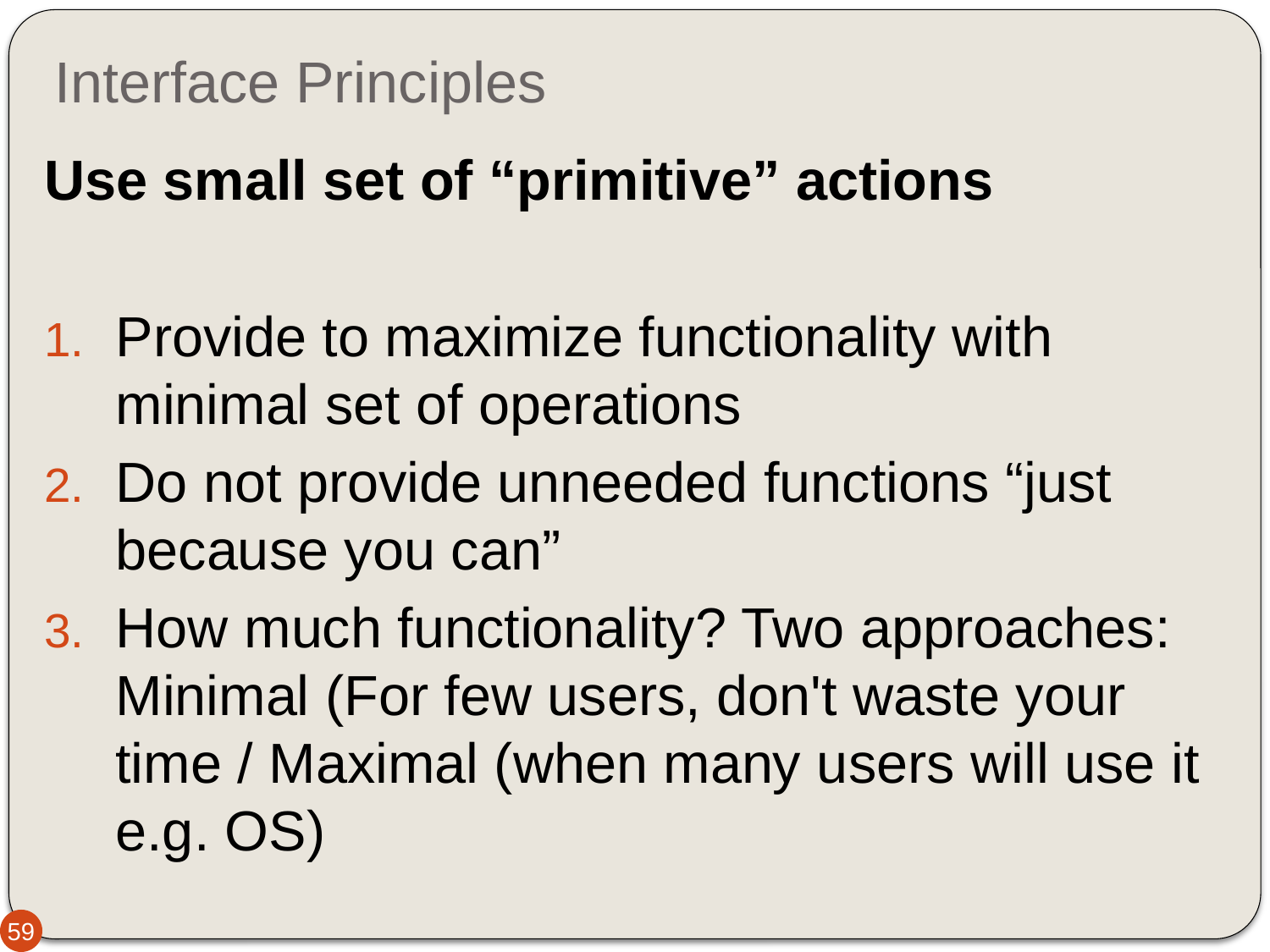

# Interface Principles
Use small set of “primitive” actions

Provide to maximize functionality with minimal set of operations
Do not provide unneeded functions “just because you can”
How much functionality? Two approaches: Minimal (For few users, don't waste your time / Maximal (when many users will use it e.g. OS)

59